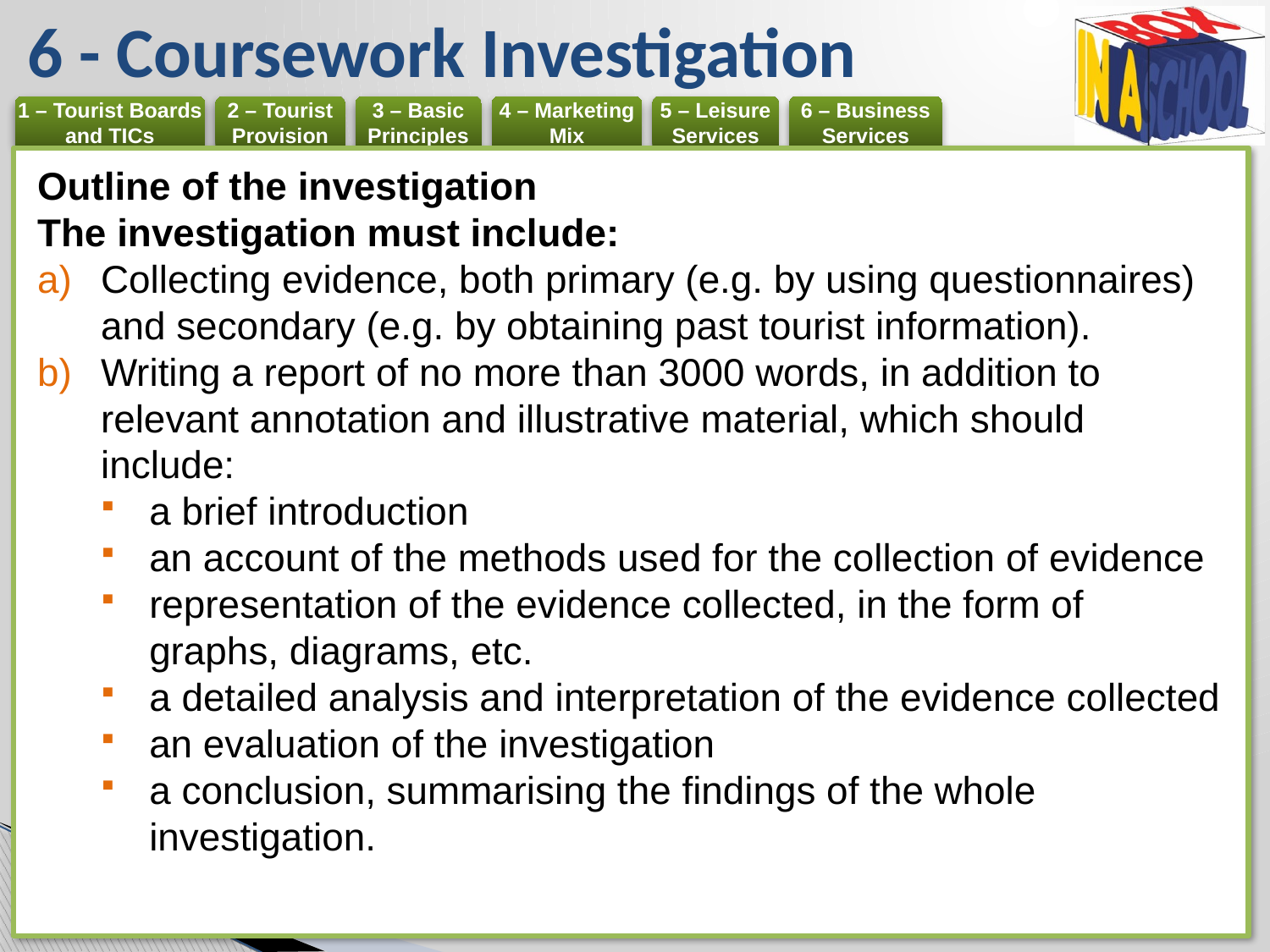

# 6 - Coursework Investigation
Outline of the investigation
The investigation must include:
Collecting evidence, both primary (e.g. by using questionnaires) and secondary (e.g. by obtaining past tourist information).
Writing a report of no more than 3000 words, in addition to relevant annotation and illustrative material, which should include:
a brief introduction
an account of the methods used for the collection of evidence
representation of the evidence collected, in the form of graphs, diagrams, etc.
a detailed analysis and interpretation of the evidence collected
an evaluation of the investigation
a conclusion, summarising the findings of the whole investigation.